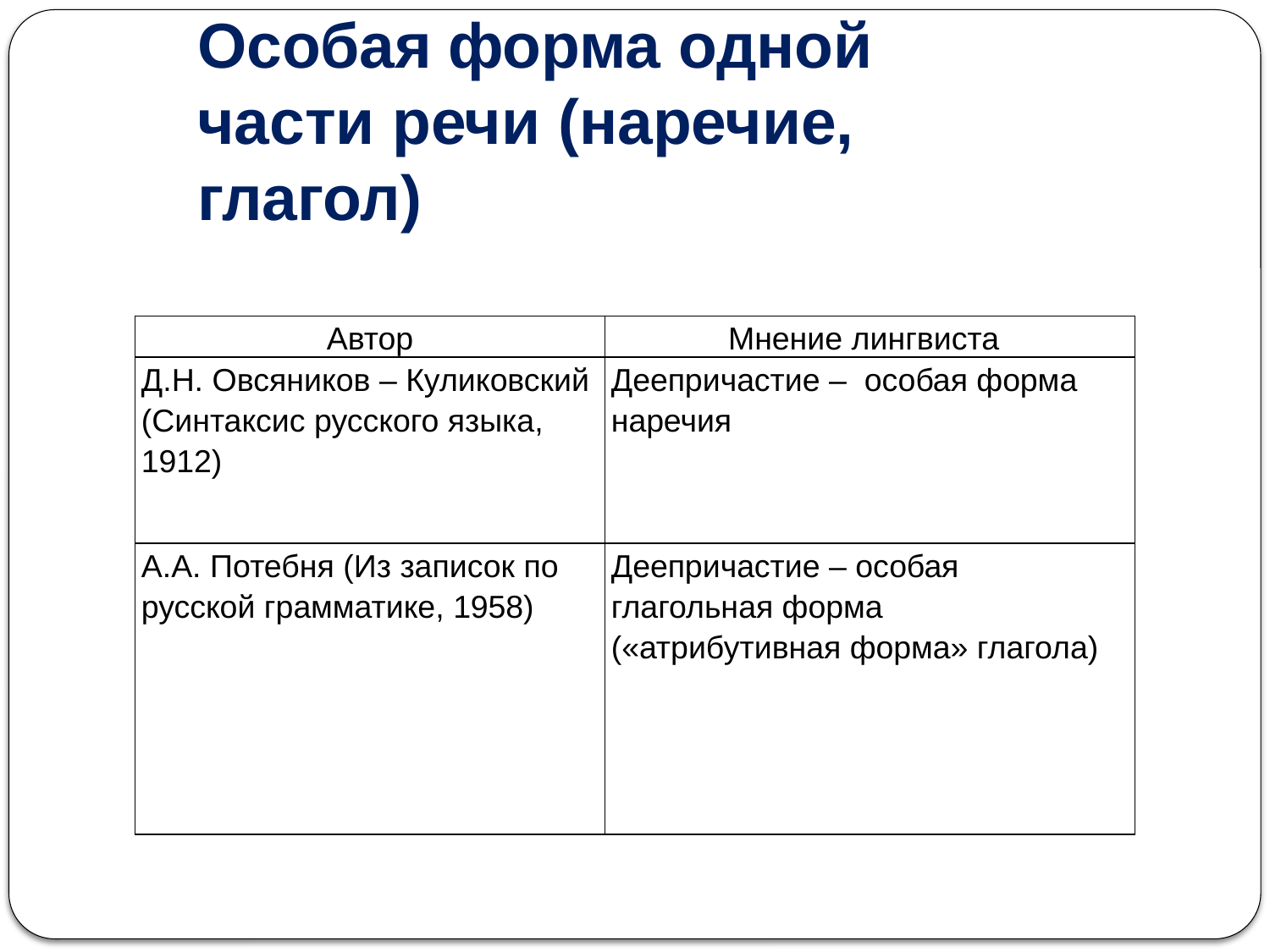

# Особая форма одной части речи (наречие, глагол)
| Автор | Мнение лингвиста |
| --- | --- |
| Д.Н. Овсяников – Куликовский (Синтаксис русского языка, 1912) | Деепричастие – особая форма наречия |
| А.А. Потебня (Из записок по русской грамматике, 1958) | Деепричастие – особая глагольная форма («атрибутивная форма» глагола) |